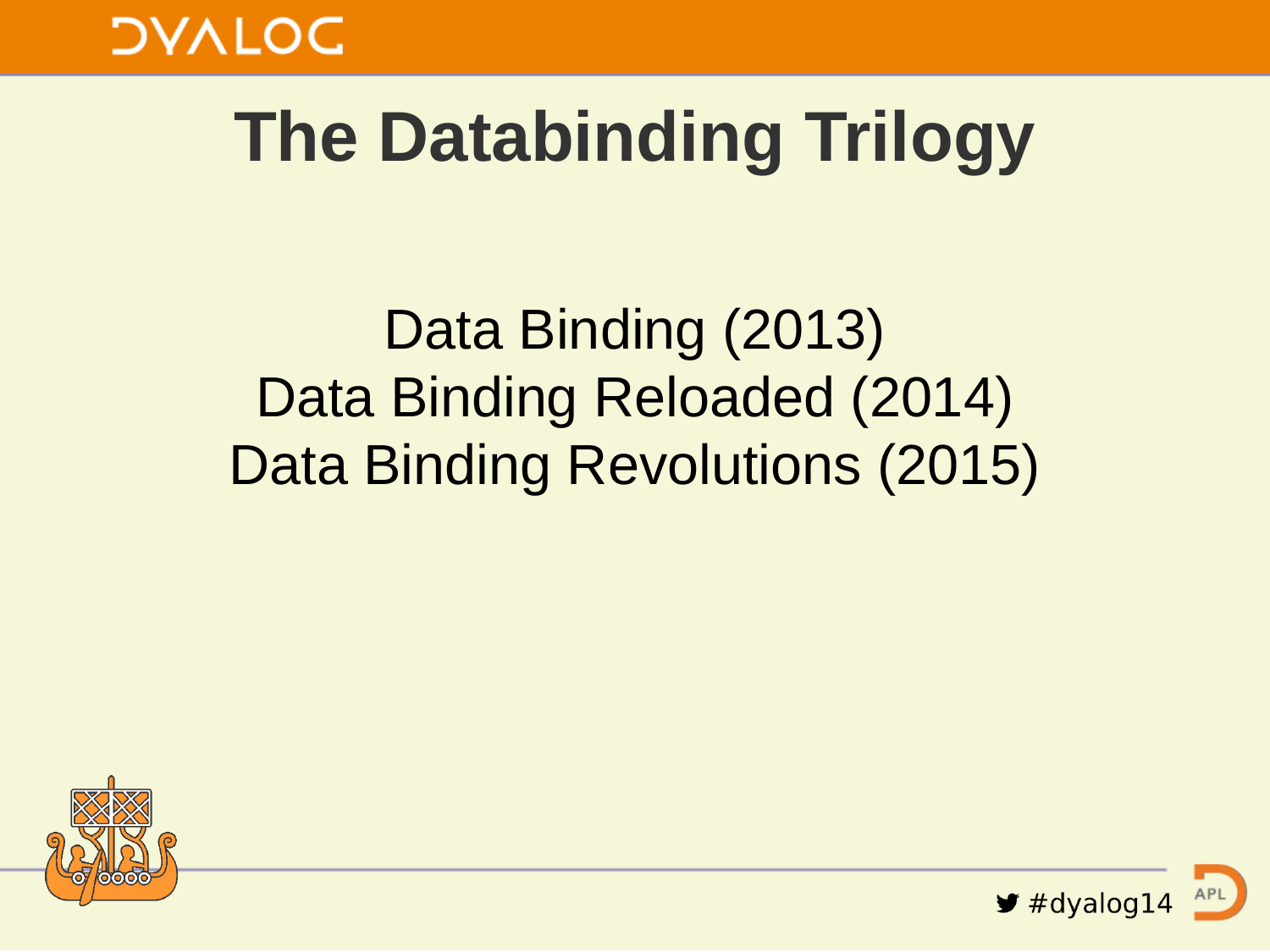

# The Databinding Trilogy
Data Binding (2013)
Data Binding Reloaded (2014)
Data Binding Revolutions (2015)